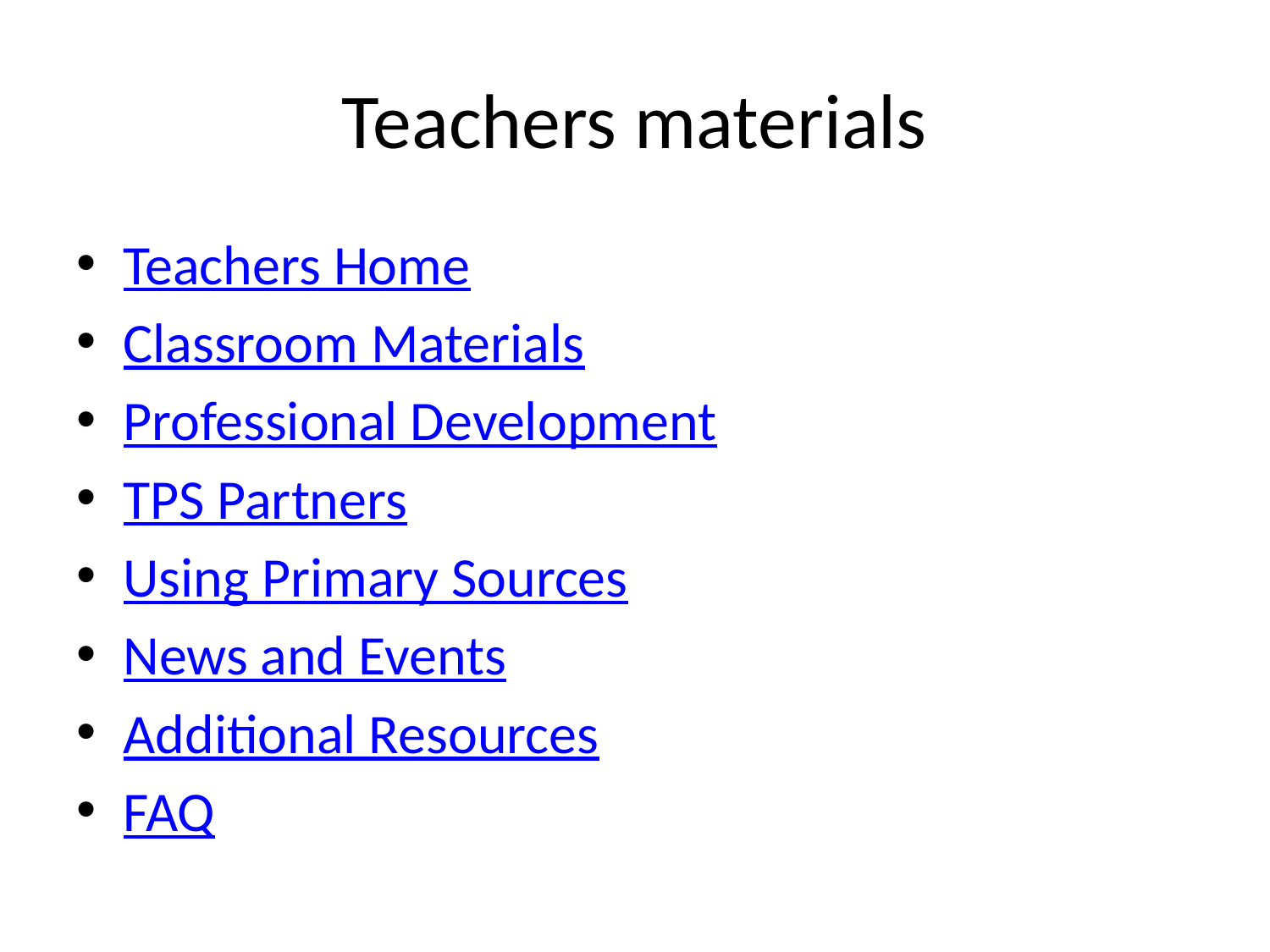

# Teachers materials
Teachers Home
Classroom Materials
Professional Development
TPS Partners
Using Primary Sources
News and Events
Additional Resources
FAQ